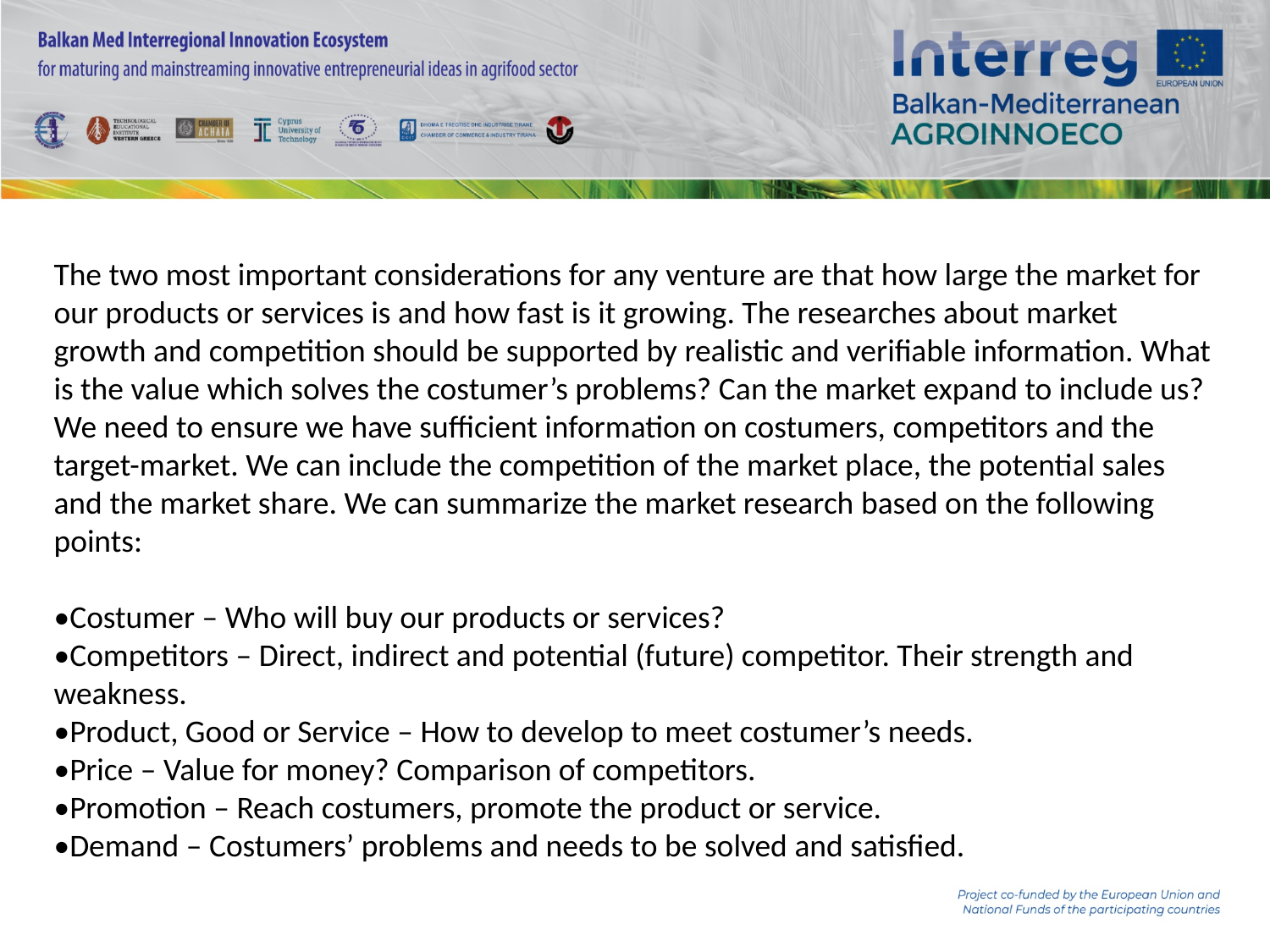

The two most important considerations for any venture are that how large the market for our products or services is and how fast is it growing. The researches about market growth and competition should be supported by realistic and verifiable information. What is the value which solves the costumer’s problems? Can the market expand to include us? We need to ensure we have sufficient information on costumers, competitors and the target-market. We can include the competition of the market place, the potential sales and the market share. We can summarize the market research based on the following points:

•Costumer – Who will buy our products or services?
•Competitors – Direct, indirect and potential (future) competitor. Their strength and weakness.
•Product, Good or Service – How to develop to meet costumer’s needs.
•Price – Value for money? Comparison of competitors.
•Promotion – Reach costumers, promote the product or service.
•Demand – Costumers’ problems and needs to be solved and satisfied.